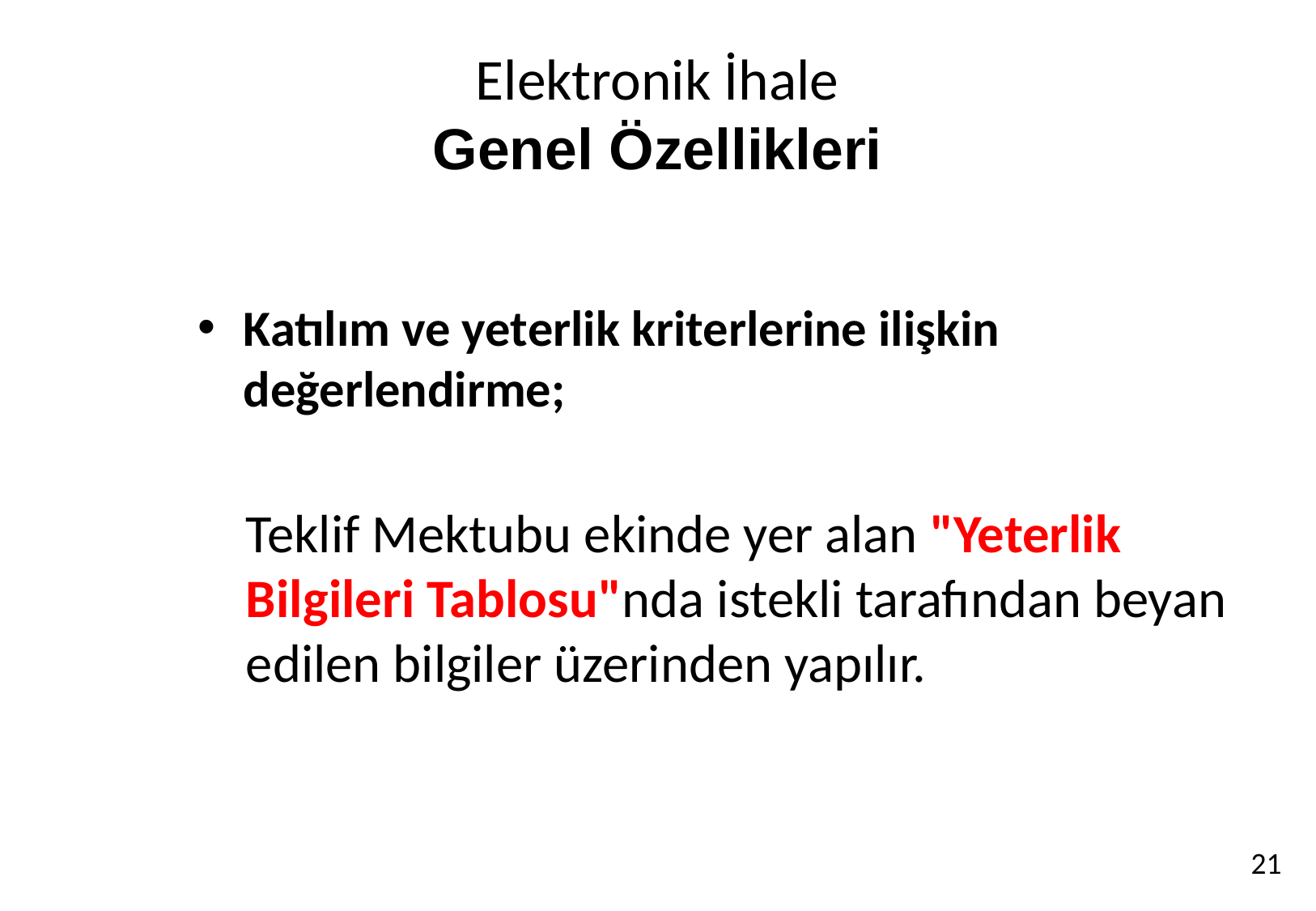

# Elektronik İhale Genel Özellikleri
Katılım ve yeterlik kriterlerine ilişkin değerlendirme;

Teklif Mektubu ekinde yer alan "Yeterlik Bilgileri Tablosu"nda istekli tarafından beyan edilen bilgiler üzerinden yapılır.
21